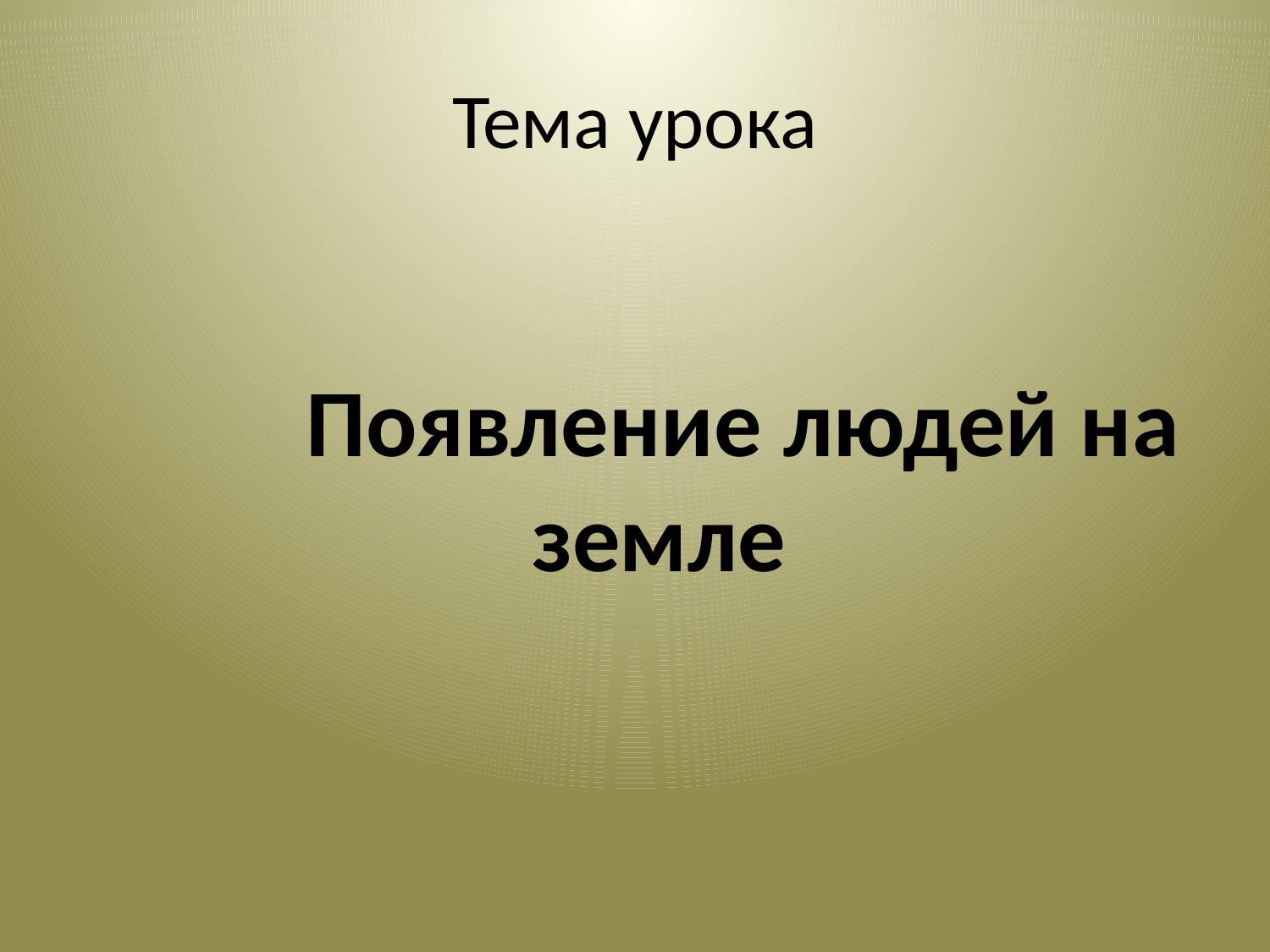

# Тема урока

          Появление людей на земле